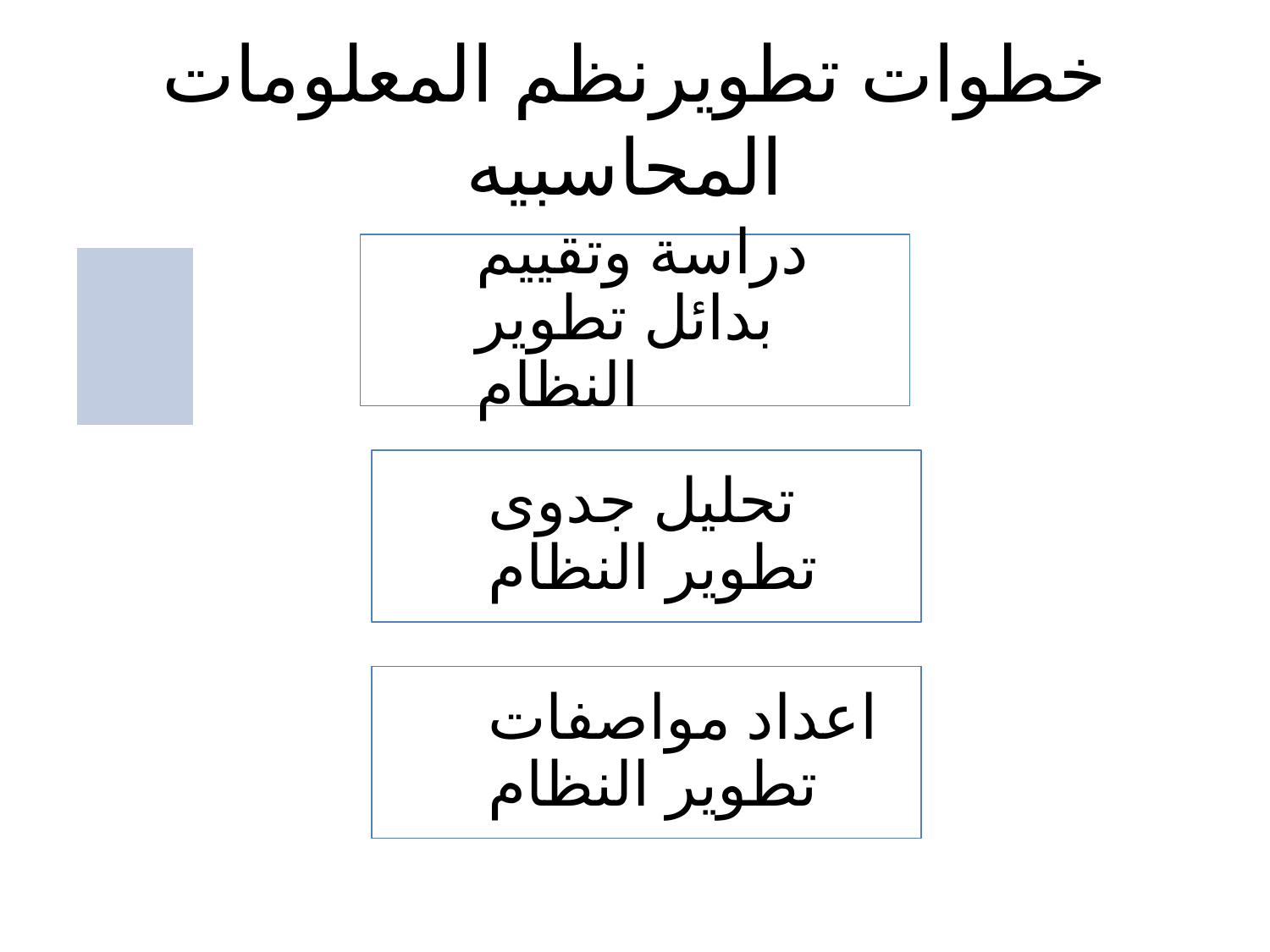

# خطوات تطويرنظم المعلومات المحاسبيه
دراسة وتقييم بدائل تطوير النظام
تحليل جدوى تطوير النظام
اعداد مواصفات تطوير النظام